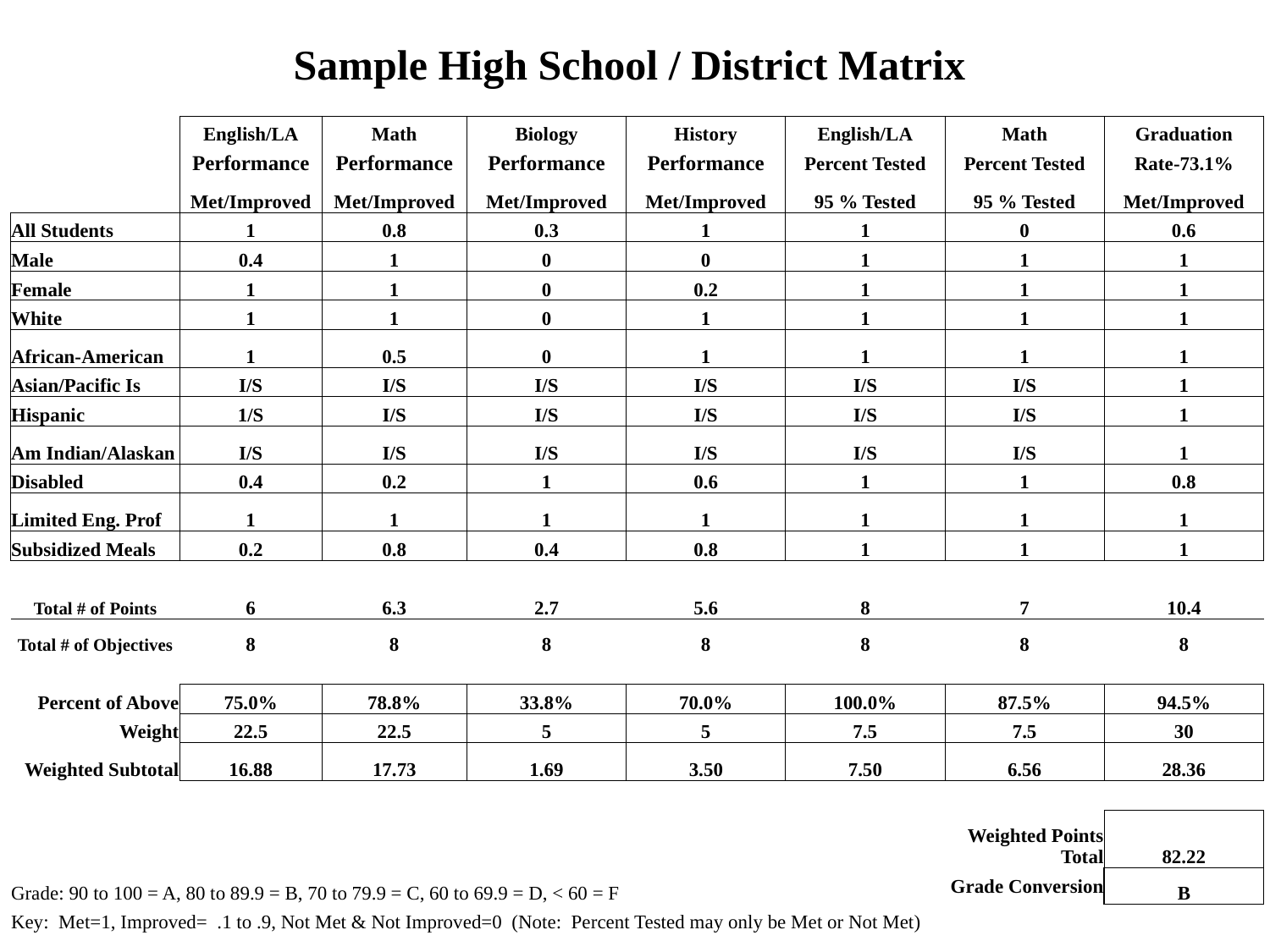

|  |  |  |  |  |  |  |  |
| --- | --- | --- | --- | --- | --- | --- | --- |
|  |  |  |  |  |  |  |  |
|  | English/LA | Math | Biology | History | English/LA | Math | Graduation |
|  | Performance | Performance | Performance | Performance | Percent Tested | Percent Tested | Rate-73.1% |
|  | Met/Improved | Met/Improved | Met/Improved | Met/Improved | 95 % Tested | 95 % Tested | Met/Improved |
| All Students | 1 | 0.8 | 0.3 | 1 | 1 | 0 | 0.6 |
| Male | 0.4 | 1 | 0 | 0 | 1 | 1 | 1 |
| Female | 1 | 1 | 0 | 0.2 | 1 | 1 | 1 |
| White | 1 | 1 | 0 | 1 | 1 | 1 | 1 |
| African-American | 1 | 0.5 | 0 | 1 | 1 | 1 | 1 |
| Asian/Pacific Is | I/S | I/S | I/S | I/S | I/S | I/S | 1 |
| Hispanic | 1/S | I/S | I/S | I/S | I/S | I/S | 1 |
| Am Indian/Alaskan | I/S | I/S | I/S | I/S | I/S | I/S | 1 |
| Disabled | 0.4 | 0.2 | 1 | 0.6 | 1 | 1 | 0.8 |
| Limited Eng. Prof | 1 | 1 | 1 | 1 | 1 | 1 | 1 |
| Subsidized Meals | 0.2 | 0.8 | 0.4 | 0.8 | 1 | 1 | 1 |
|  |  |  |  |  |  |  |  |
| Total # of Points | 6 | 6.3 | 2.7 | 5.6 | 8 | 7 | 10.4 |
| Total # of Objectives | 8 | 8 | 8 | 8 | 8 | 8 | 8 |
|  |  |  |  |  |  |  |  |
| Percent of Above | 75.0% | 78.8% | 33.8% | 70.0% | 100.0% | 87.5% | 94.5% |
| Weight | 22.5 | 22.5 | 5 | 5 | 7.5 | 7.5 | 30 |
| Weighted Subtotal | 16.88 | 17.73 | 1.69 | 3.50 | 7.50 | 6.56 | 28.36 |
|  |  |  |  |  |  |  |  |
|  |  |  |  |  |  | Weighted Points Total | 82.22 |
| Grade: 90 to 100 = A, 80 to 89.9 = B, 70 to 79.9 = C, 60 to 69.9 = D, < 60 = F |  |  |  |  |  | Grade Conversion | B |
| Key: Met=1, Improved= .1 to .9, Not Met & Not Improved=0 (Note: Percent Tested may only be Met or Not Met) |  |  |  |  |  |  |  |
Sample High School / District Matrix